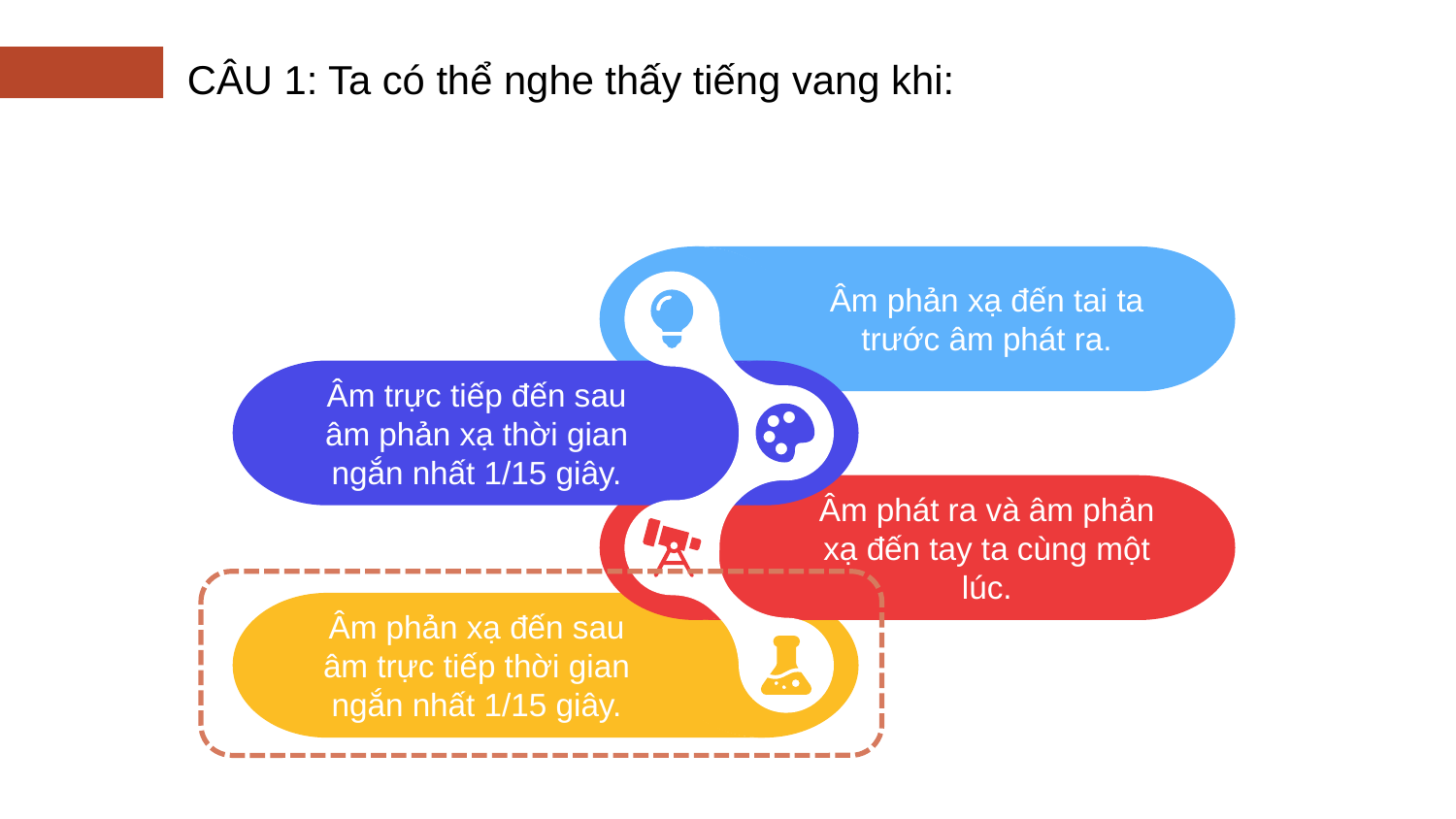

CÂU 1: Ta có thể nghe thấy tiếng vang khi:

Âm phản xạ đến tai ta trước âm phát ra.

Âm trực tiếp đến sau âm phản xạ thời gian ngắn nhất 1/15 giây.

Âm phát ra và âm phản xạ đến tay ta cùng một lúc.

Âm phản xạ đến sau âm trực tiếp thời gian ngắn nhất 1/15 giây.